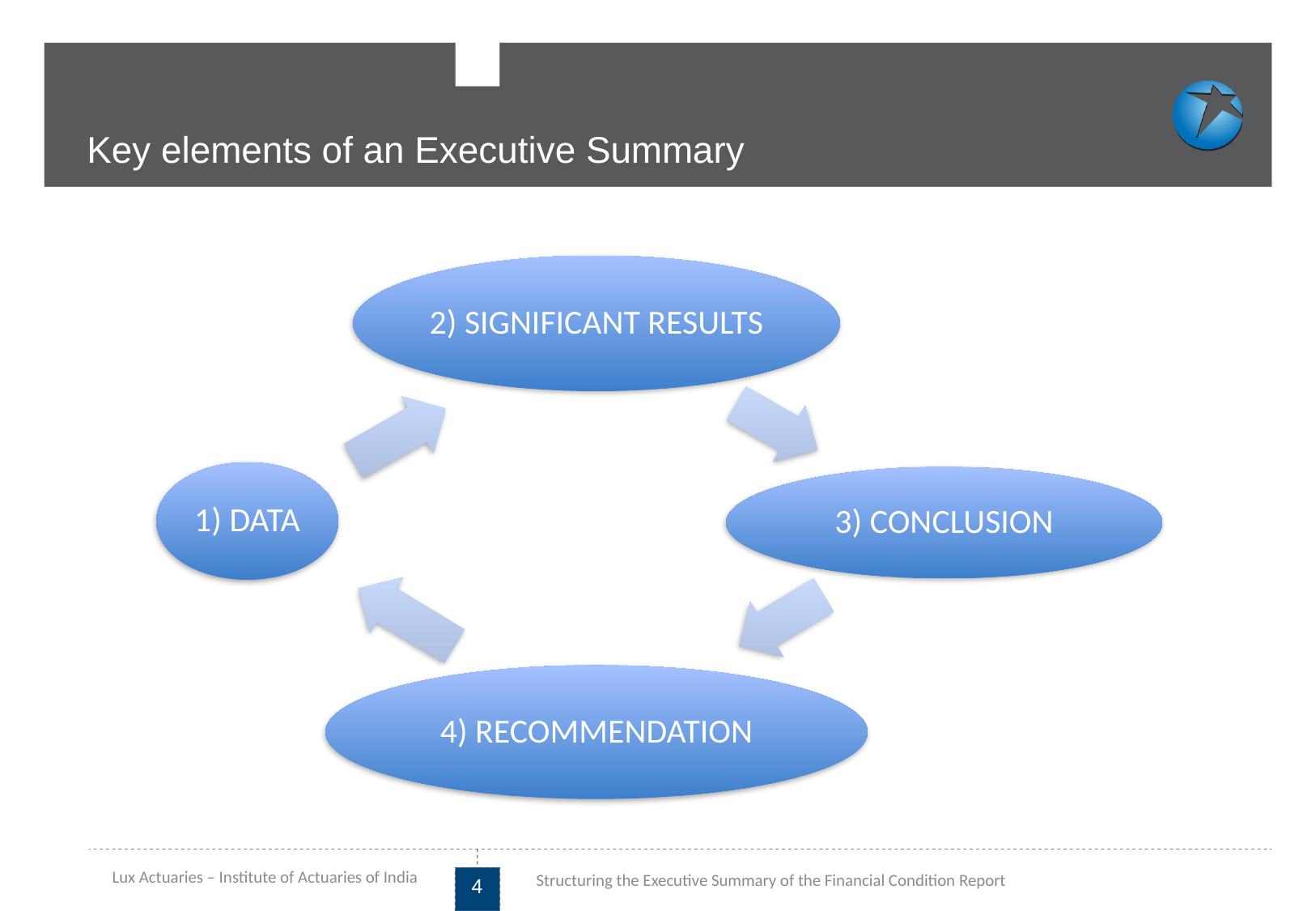

Key elements of an Executive Summary
2) SIGNIFICANT RESULTS

3) CONCLUSION

4) RECOMMENDATION

1) DATA

Lux Actuaries – Institute of Actuaries of India
Structuring the Executive Summary of the Financial Condition Report
4